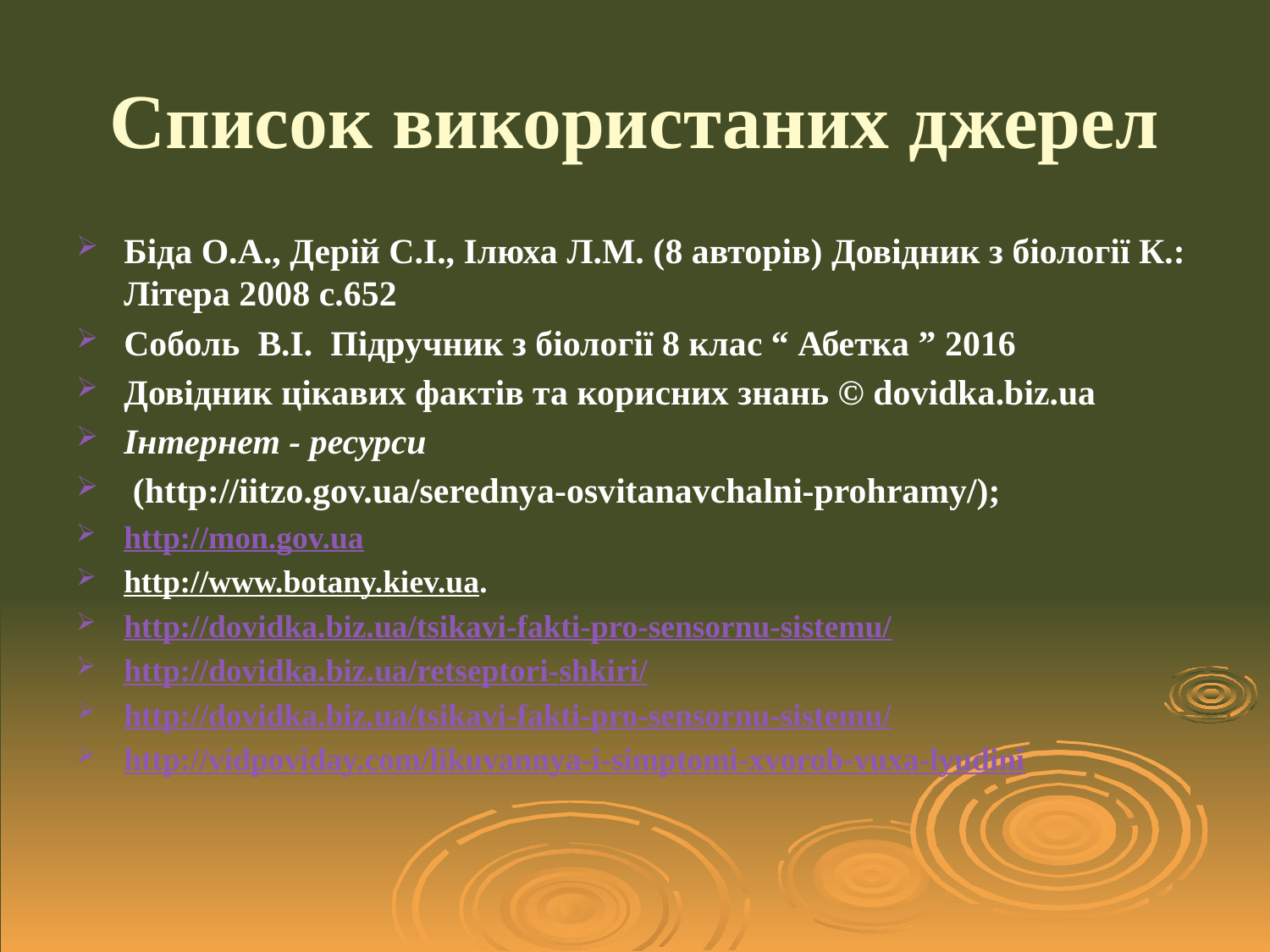

# Список використаних джерел
Біда О.А., Дерій С.І., Ілюха Л.М. (8 авторів) Довідник з біології К.: Літера 2008 с.652
Соболь  В.І.  Підручник з біології 8 клас “ Абетка ” 2016
Довідник цікавих фактів та корисних знань © dovidka.biz.ua
Інтернет - ресурси
 (http://iitzo.gov.ua/serednya-osvitanavchalni-prohramy/);
http://mon.gov.ua
http://www.botany.kiev.ua.
http://dovidka.biz.ua/tsikavi-fakti-pro-sensornu-sistemu/
http://dovidka.biz.ua/retseptori-shkiri/
http://dovidka.biz.ua/tsikavi-fakti-pro-sensornu-sistemu/
http://vidpoviday.com/likuvannya-i-simptomi-xvorob-vuxa-lyudini